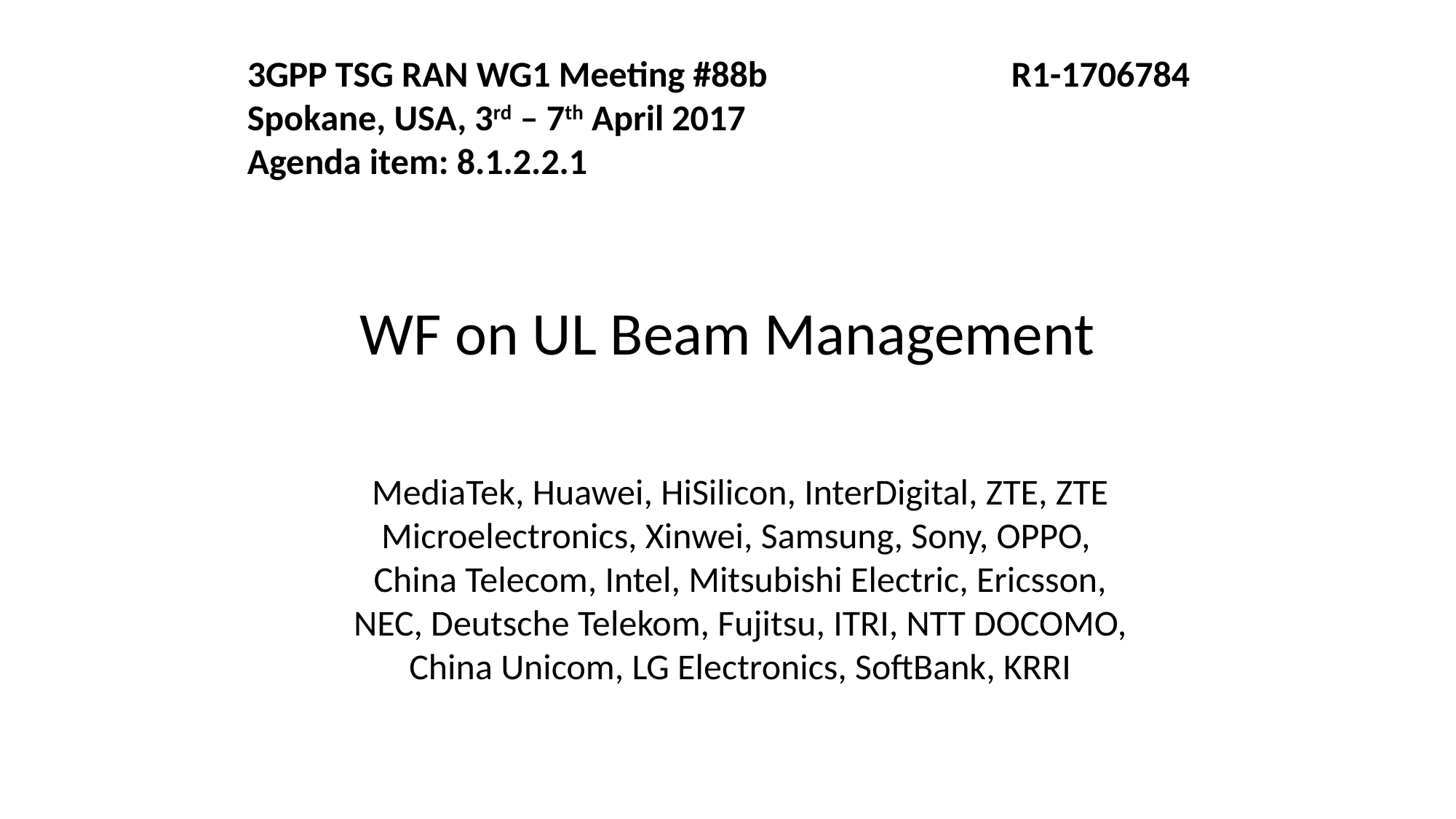

3GPP TSG RAN WG1 Meeting #88b             		R1-1706784
Spokane, USA, 3rd – 7th April 2017
Agenda item: 8.1.2.2.1
WF on UL Beam Management
MediaTek, Huawei, HiSilicon, InterDigital, ZTE, ZTE Microelectronics, Xinwei, Samsung, Sony, OPPO,  China Telecom, Intel, Mitsubishi Electric, Ericsson, NEC, Deutsche Telekom, Fujitsu, ITRI, NTT DOCOMO, China Unicom, LG Electronics, SoftBank, KRRI